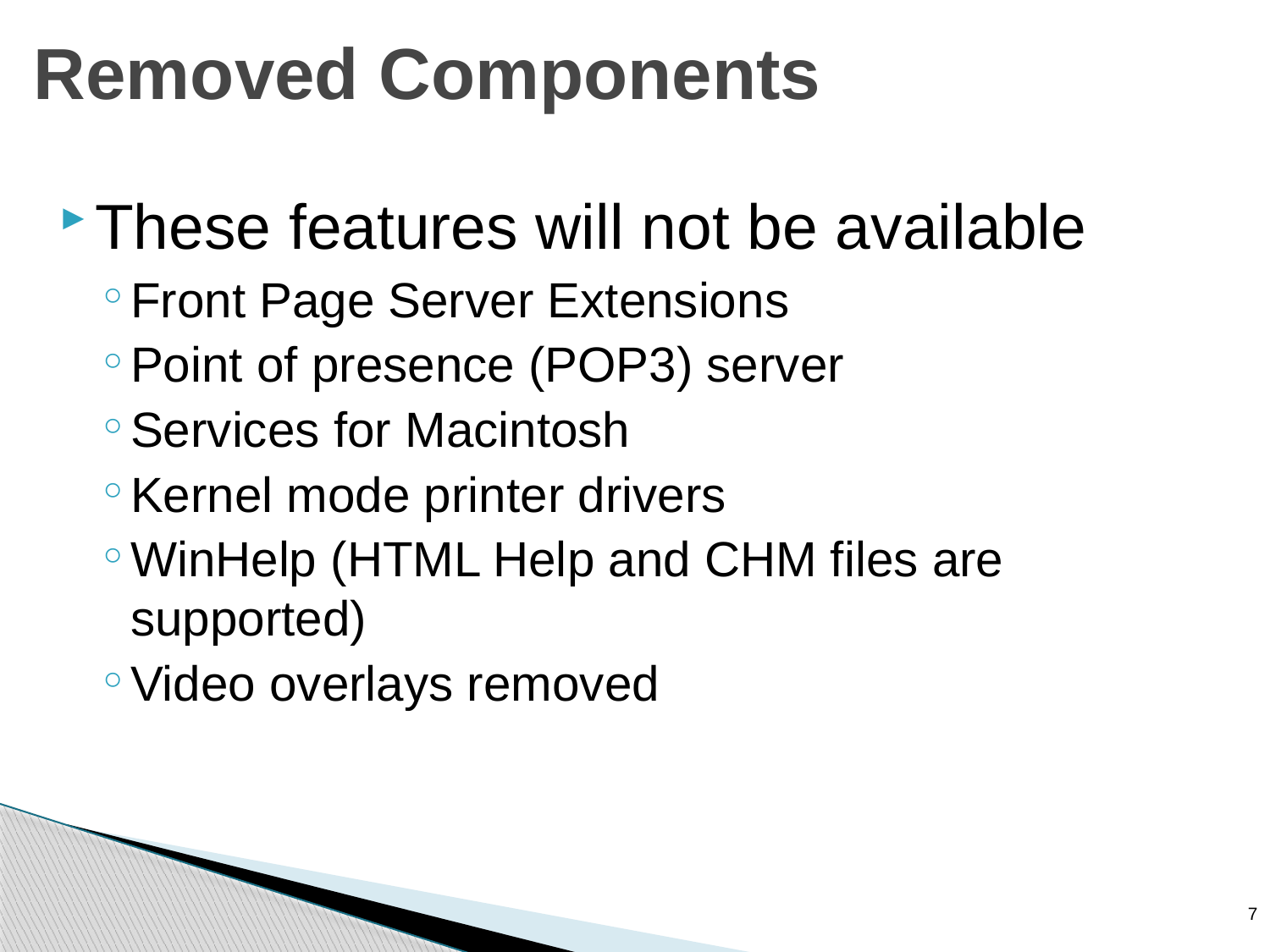

# Removed Components
These features will not be available
Front Page Server Extensions
Point of presence (POP3) server
Services for Macintosh
Kernel mode printer drivers
WinHelp (HTML Help and CHM files are supported)
Video overlays removed
7